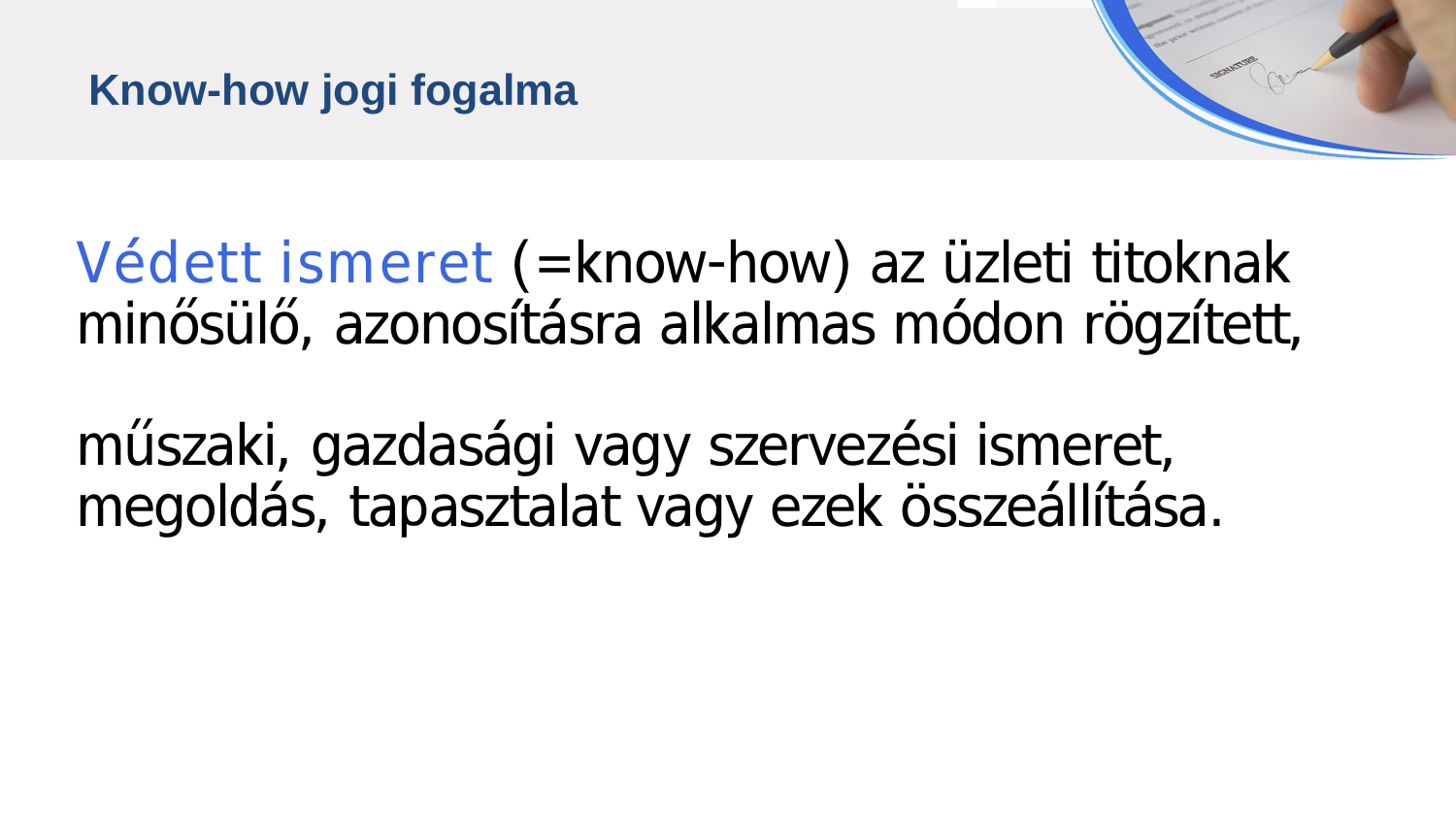

Know-how jogi fogalma

Védett ismeret (=know-how) az üzleti titoknak
minősülő, azonosításra alkalmas módon rögzített,
műszaki, gazdasági vagy szervezési ismeret,
megoldás, tapasztalat vagy ezek összeállítása.